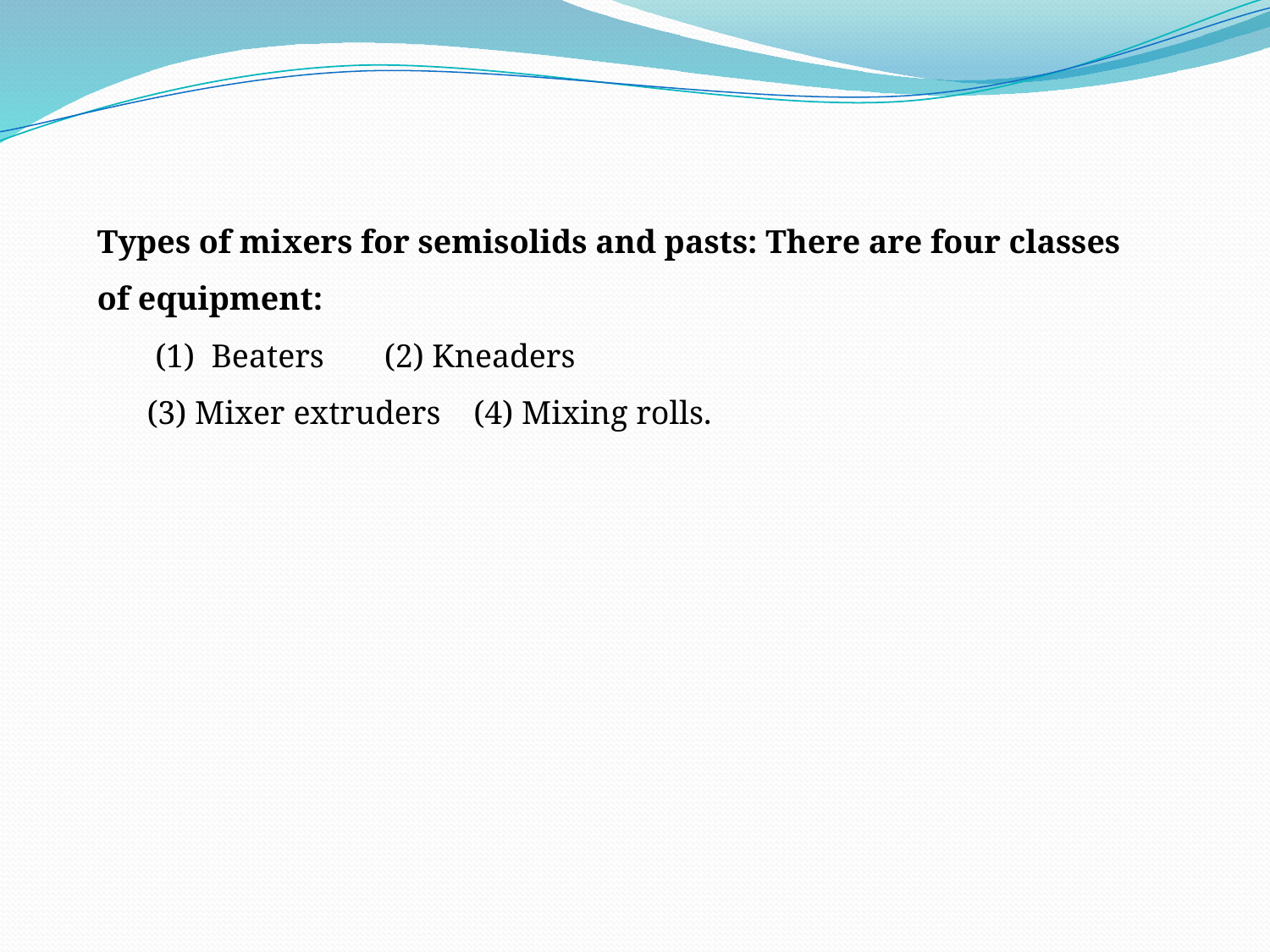

Types of mixers for semisolids and pasts: There are four classes of equipment:
       (1)  Beaters 	    (2) Kneaders
      (3) Mixer extruders    (4) Mixing rolls.